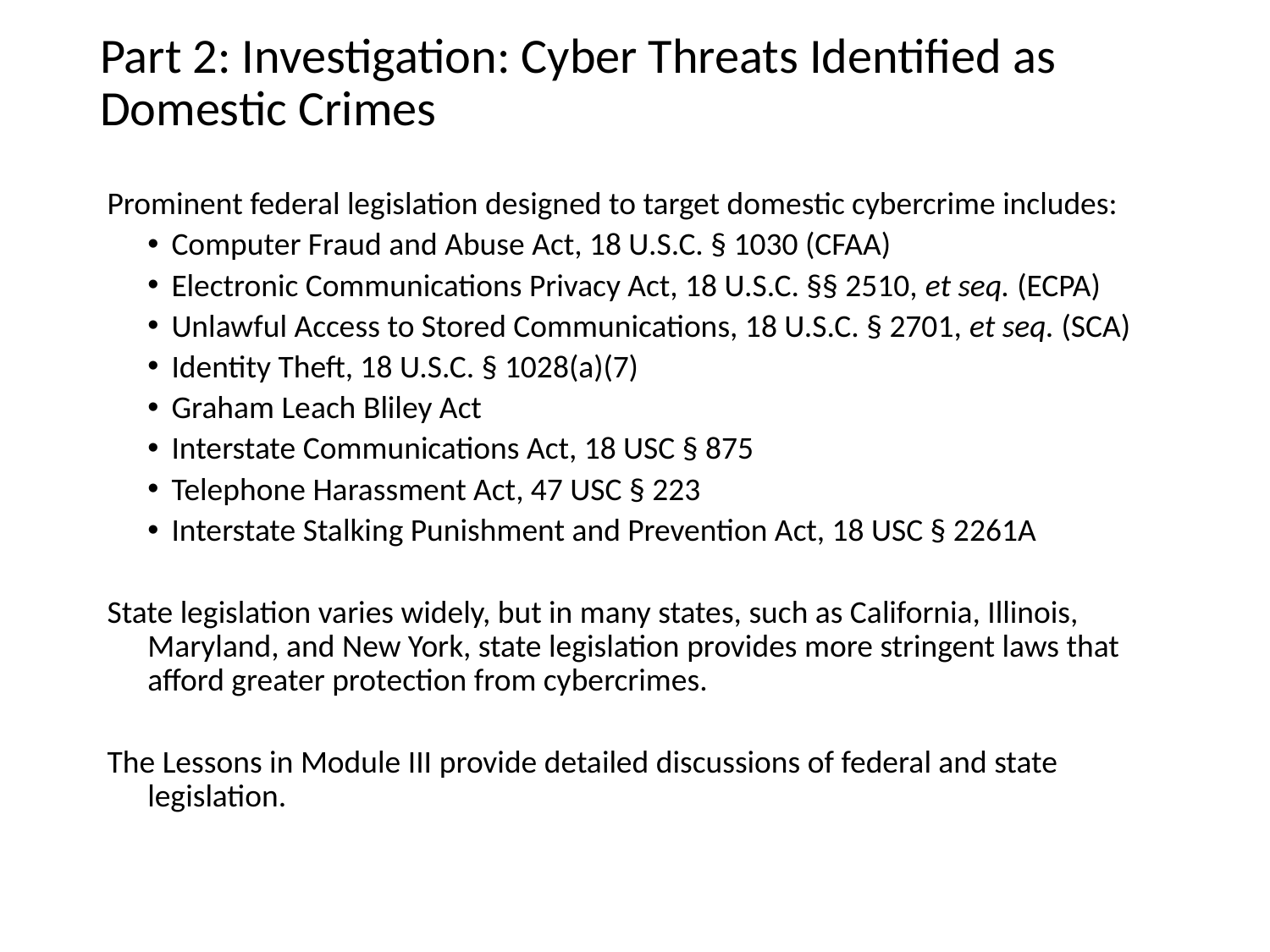

# Part 2: Investigation: Cyber Threats Identified as Domestic Crimes

Prominent federal legislation designed to target domestic cybercrime includes:
Computer Fraud and Abuse Act, 18 U.S.C. § 1030 (CFAA)
Electronic Communications Privacy Act, 18 U.S.C. §§ 2510, et seq. (ECPA)
Unlawful Access to Stored Communications, 18 U.S.C. § 2701, et seq. (SCA)
Identity Theft, 18 U.S.C. § 1028(a)(7)
Graham Leach Bliley Act
Interstate Communications Act, 18 USC § 875
Telephone Harassment Act, 47 USC § 223
Interstate Stalking Punishment and Prevention Act, 18 USC § 2261A

State legislation varies widely, but in many states, such as California, Illinois, Maryland, and New York, state legislation provides more stringent laws that afford greater protection from cybercrimes.

The Lessons in Module III provide detailed discussions of federal and state legislation.